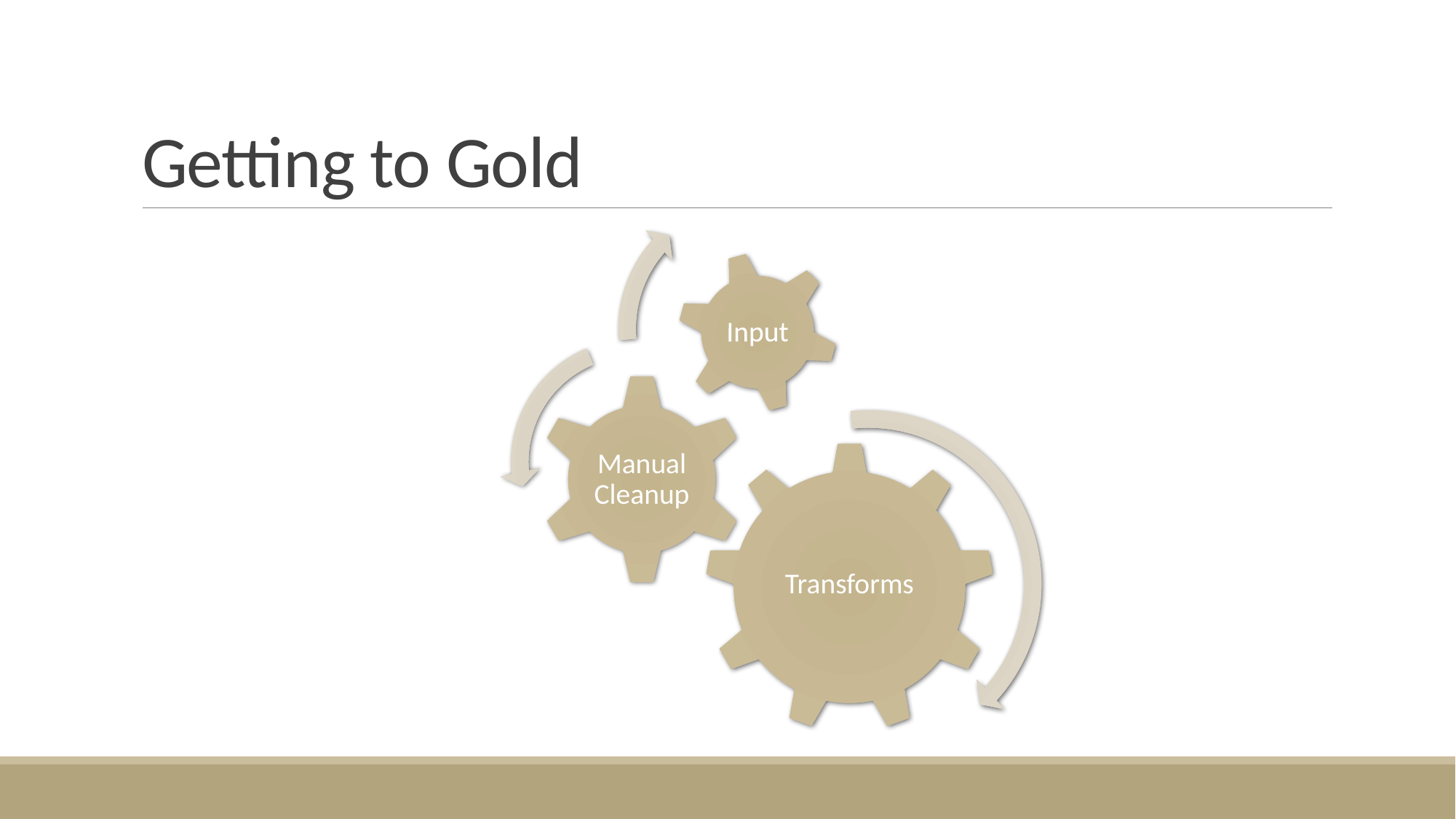

# Getting to Gold
Transforms
Manual Cleanup
Input